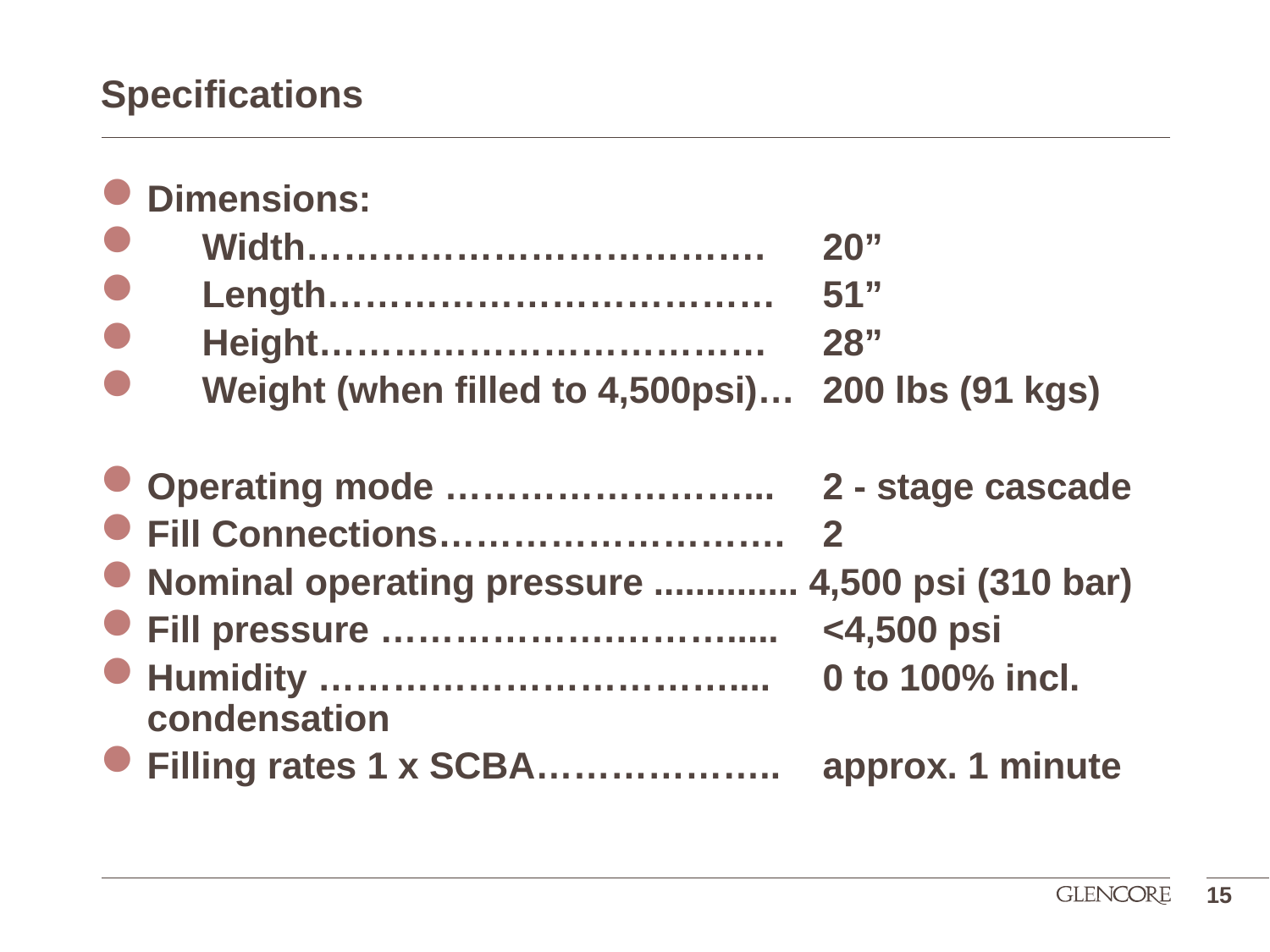

# Specifications
Dimensions:
	Width………………………………. 	20”
	Length………………………………	51”
	Height………………………………	28”
	Weight (when filled to 4,500psi)…	200 lbs (91 kgs)

Operating mode ……………………...	2 - stage cascade
Fill Connections……………………….	2
Nominal operating pressure .............. 4,500 psi (310 bar)
Fill pressure ……………….……….....	<4,500 psi
Humidity ……………………………....	0 to 100% incl. condensation
Filling rates 1 x SCBA………………..	approx. 1 minute

15